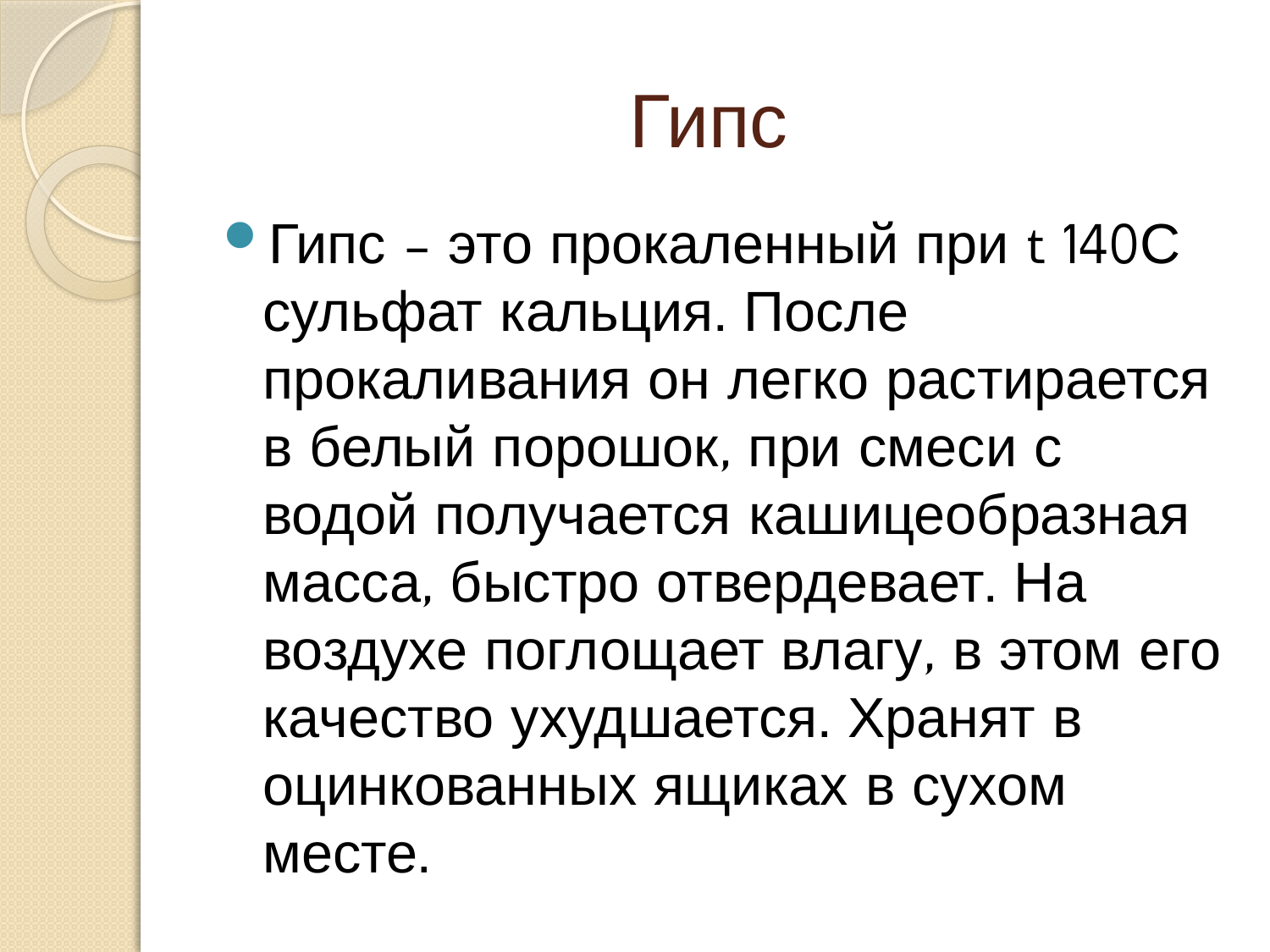

# Гипс
Гипс – это прокаленный при t 140С сульфат кальция. После прокаливания он легко растирается в белый порошок, при смеси с водой получается кашицеобразная масса, быстро отвердевает. На воздухе поглощает влагу, в этом его качество ухудшается. Хранят в оцинкованных ящиках в сухом месте.